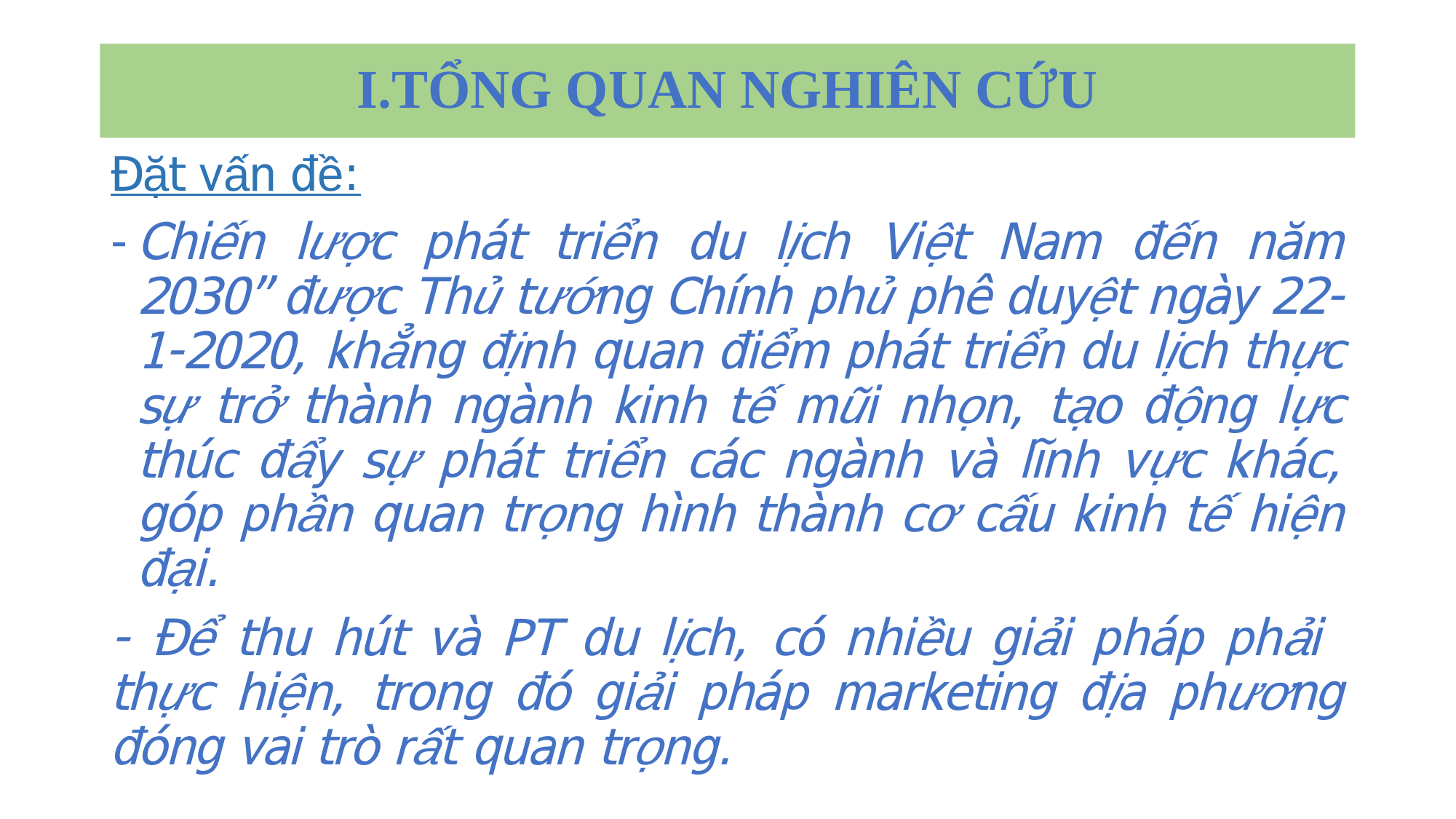

# I.TỔNG QUAN NGHIÊN CỨU
Đặt vấn đề:
Chiến lược phát triển du lịch Việt Nam đến năm 2030” được Thủ tướng Chính phủ phê duyệt ngày 22-1-2020, khẳng định quan điểm phát triển du lịch thực sự trở thành ngành kinh tế mũi nhọn, tạo động lực thúc đẩy sự phát triển các ngành và lĩnh vực khác, góp phần quan trọng hình thành cơ cấu kinh tế hiện đại.
- Để thu hút và PT du lịch, có nhiều giải pháp phải  thực hiện, trong đó giải pháp marketing địa phương đóng vai trò rất quan trọng.